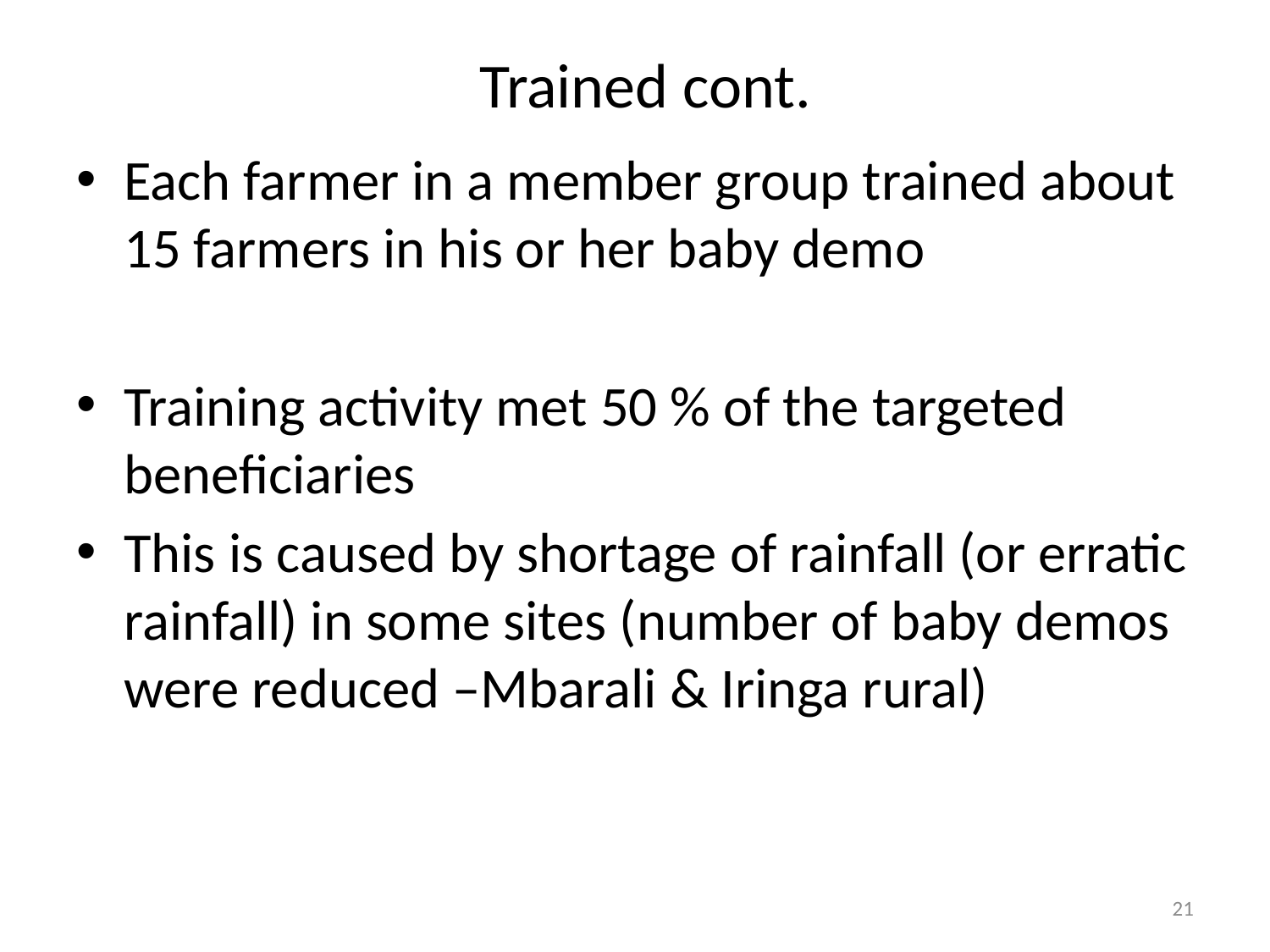

# Trained cont.
Each farmer in a member group trained about 15 farmers in his or her baby demo

Training activity met 50 % of the targeted beneficiaries
This is caused by shortage of rainfall (or erratic rainfall) in some sites (number of baby demos were reduced –Mbarali & Iringa rural)
21